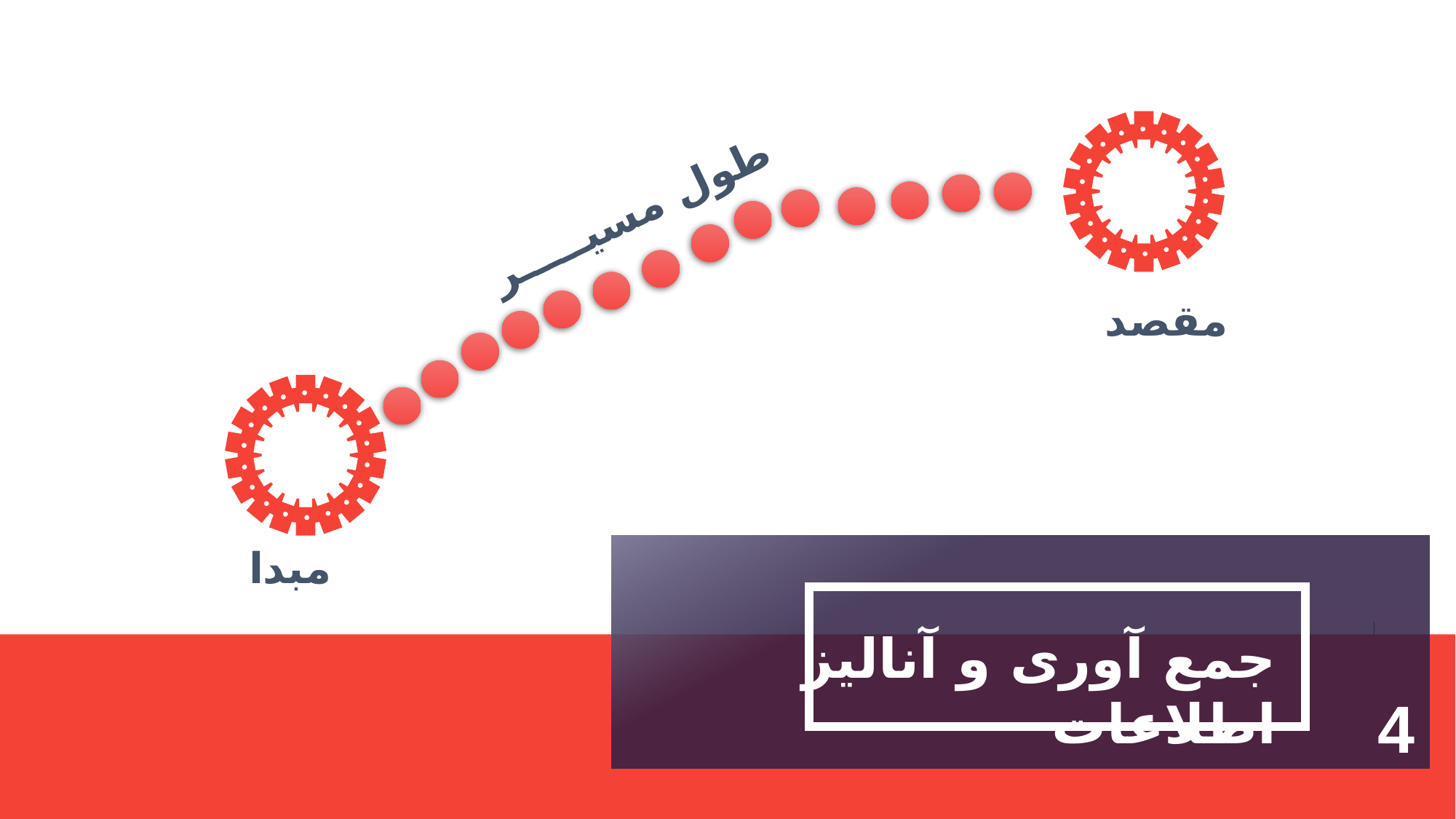

طول مسیـــــر

مقصد

مبدا

جمع آوری و آنالیز اطلاعات

4